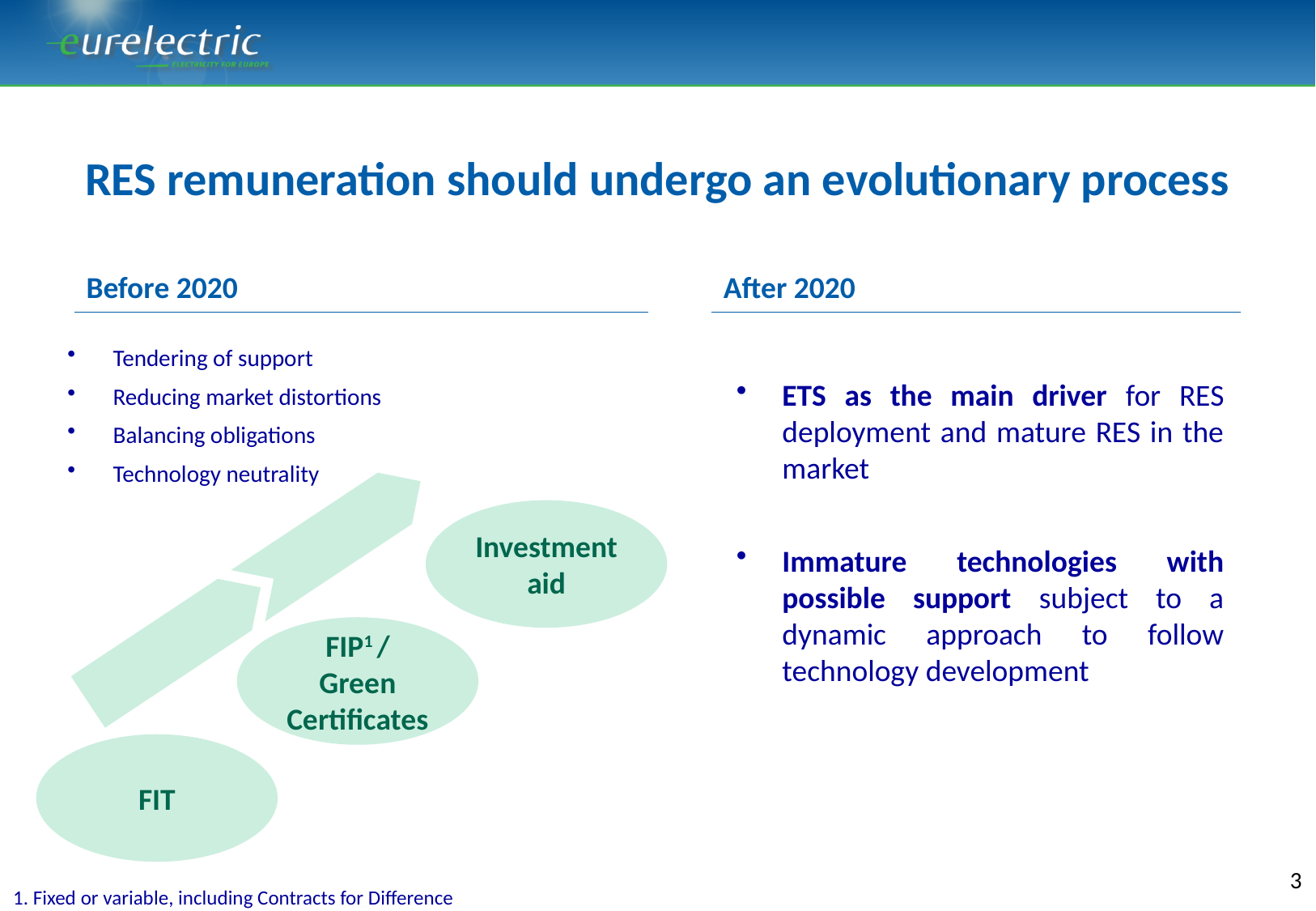

# RES remuneration should undergo an evolutionary process
Before 2020
After 2020
Tendering of support
Reducing market distortions
Balancing obligations
Technology neutrality
ETS as the main driver for RES deployment and mature RES in the market

Immature technologies with possible support subject to a dynamic approach to follow technology development
Investment aid

FIP1 / Green Certificates
FIT
3
1. Fixed or variable, including Contracts for Difference